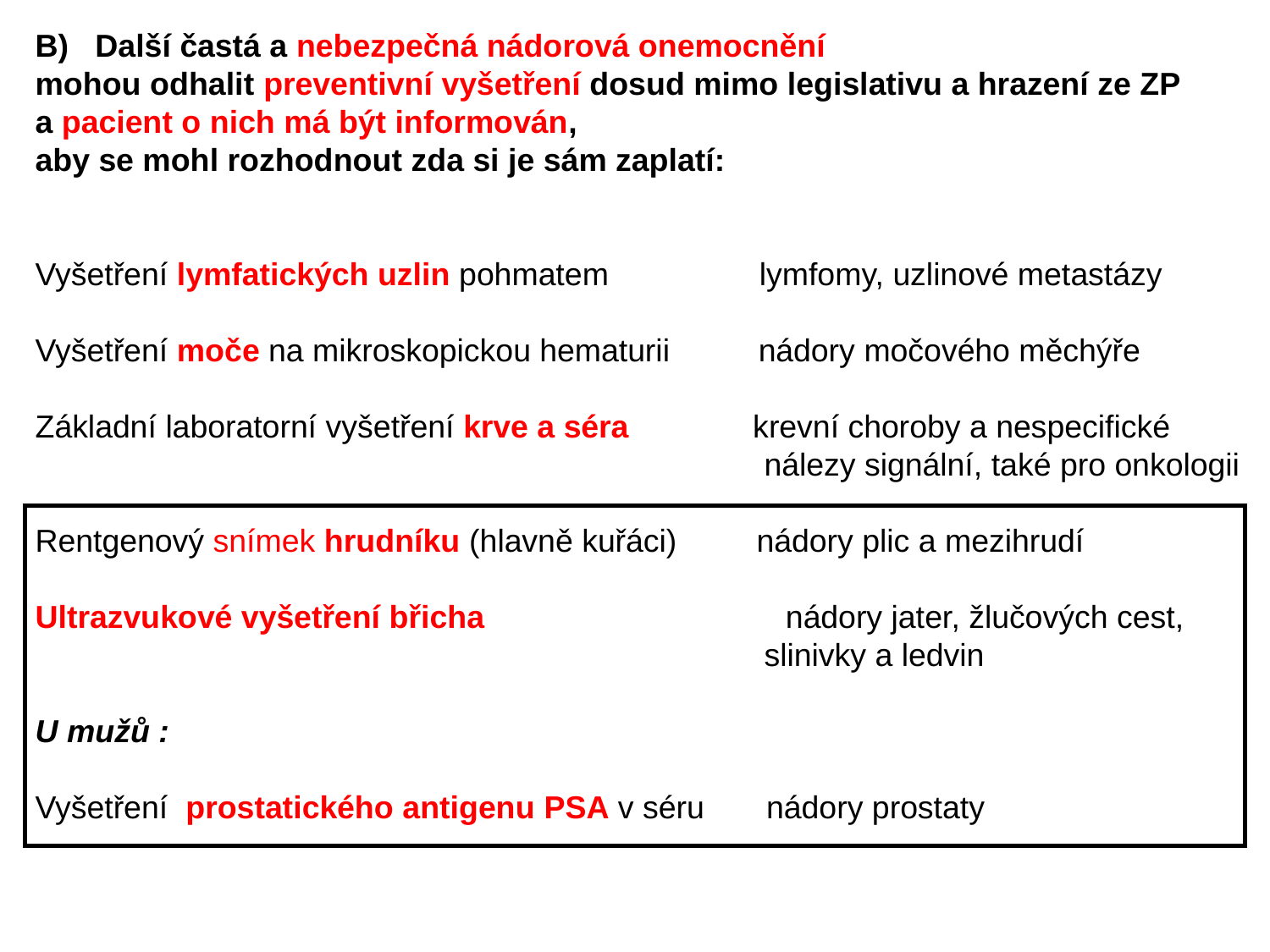

B)   Další častá a nebezpečná nádorová onemocnění
mohou odhalit preventivní vyšetření dosud mimo legislativu a hrazení ze ZP
a pacient o nich má být informován,
aby se mohl rozhodnout zda si je sám zaplatí:

Vyšetření lymfatických uzlin pohmatem                 lymfomy, uzlinové metastázy

Vyšetření moče na mikroskopickou hematurii          nádory močového měchýře

Základní laboratorní vyšetření krve a séra              krevní choroby a nespecifické
                                                                                  nálezy signální, také pro onkologii

Rentgenový snímek hrudníku (hlavně kuřáci)         nádory plic a mezihrudí

Ultrazvukové vyšetření břicha                                  nádory jater, žlučových cest,
                                                                                  slinivky a ledvin

U mužů :

Vyšetření  prostatického antigenu PSA v séru       nádory prostaty